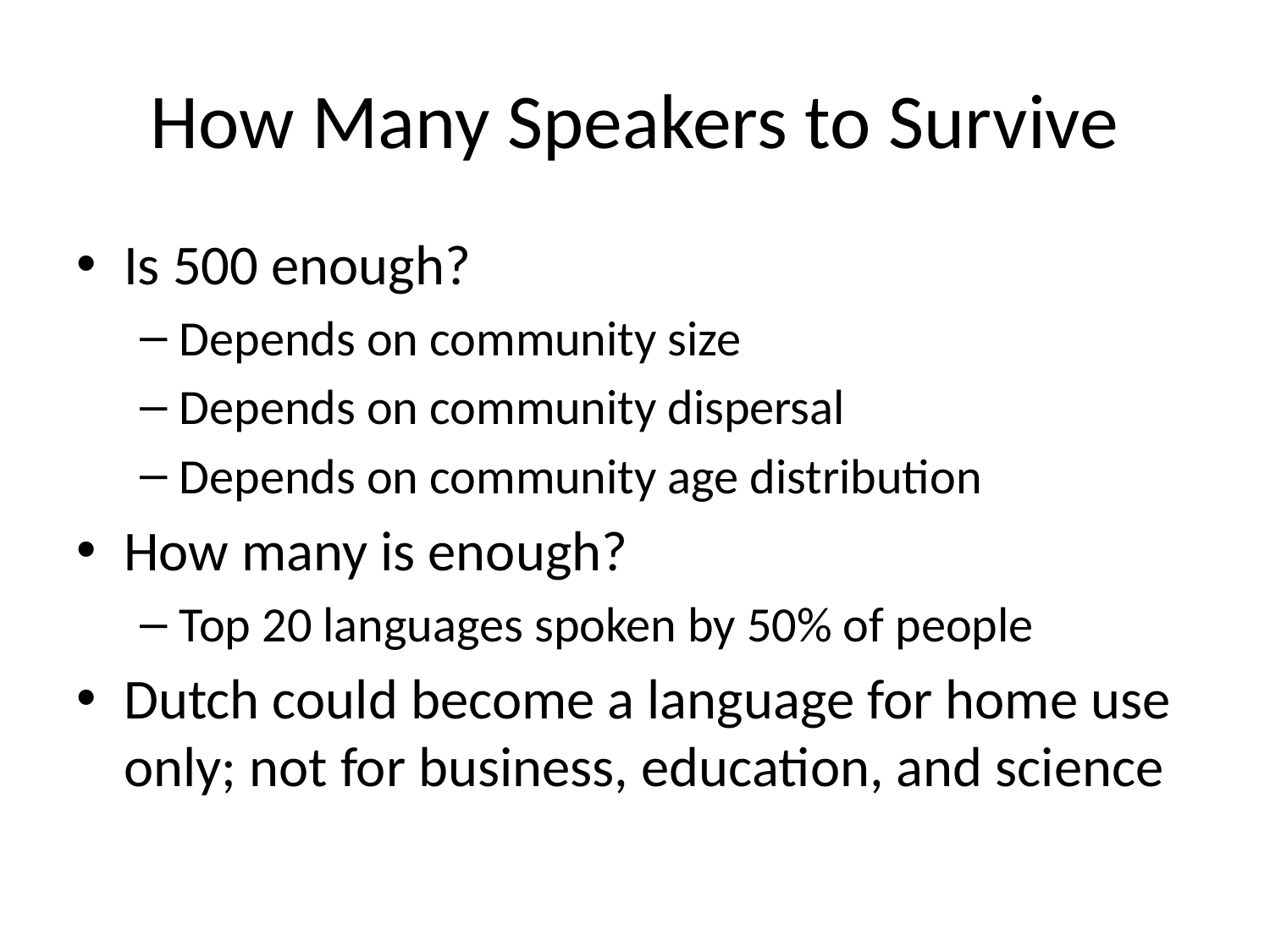

# How Many Speakers to Survive
Is 500 enough?
Depends on community size
Depends on community dispersal
Depends on community age distribution
How many is enough?
Top 20 languages spoken by 50% of people
Dutch could become a language for home use only; not for business, education, and science